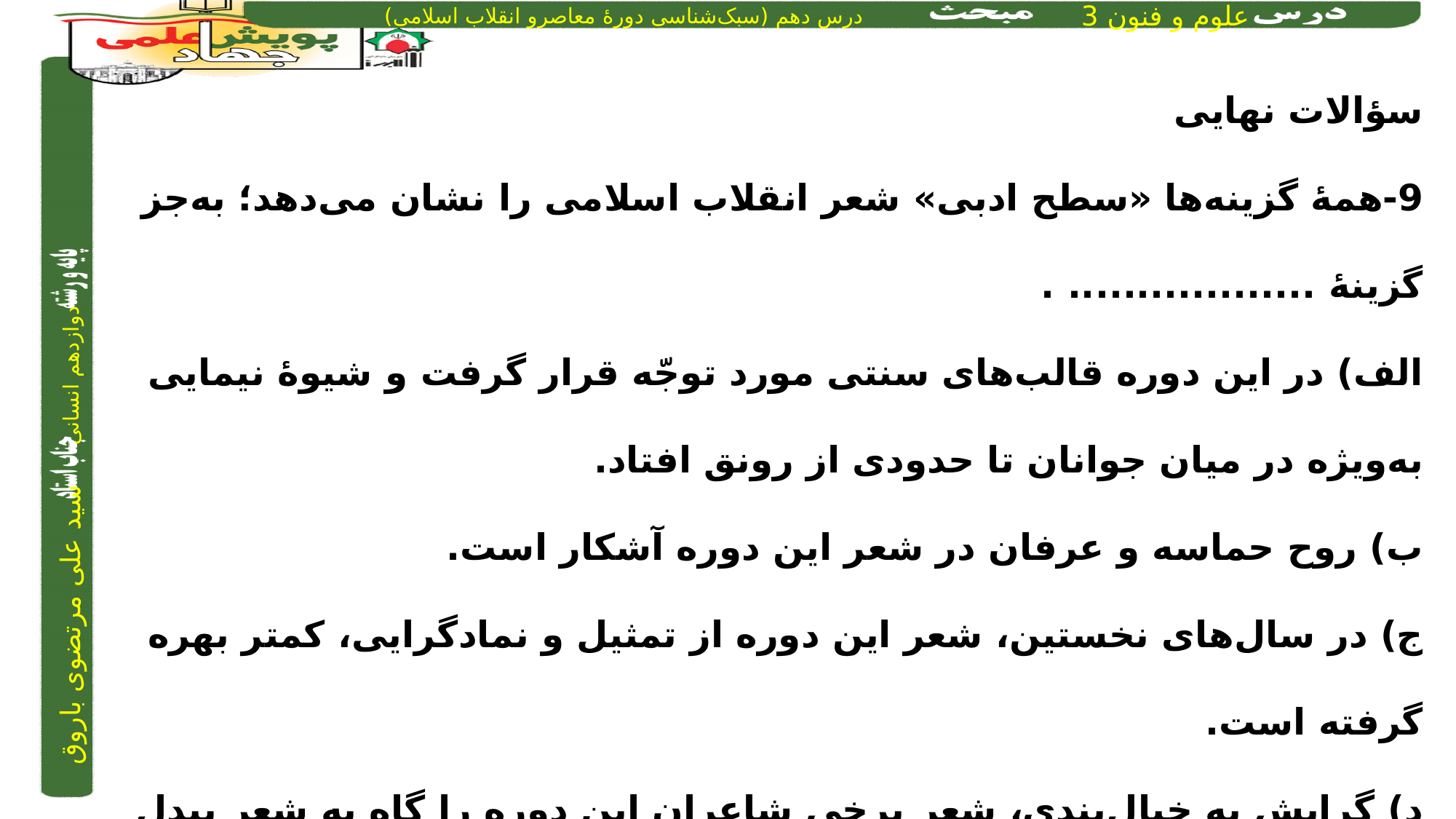

سؤالات نهایی
9-همۀ گزینه‌ها «سطح ادبی» شعر انقلاب اسلامی را نشان می‌دهد؛ به‌جز گزینۀ .................. .
الف) در این دوره قالب‌های سنتی مورد توجّه قرار گرفت و شیوۀ نیمایی به‌ویژه در میان جوانان تا حدودی از رونق افتاد.
ب) روح حماسه و عرفان در شعر این دوره آشکار است.
ج) در سال‌های نخستین، شعر این دوره از تمثیل و نماد‌گرایی، کمتر بهره گرفته‌ است.
د) گرایش به خیال‌بندی، شعر برخی شاعران این دوره را گاه به شعر بیدل و صائب نزدیک کرده‌ است.
ب)